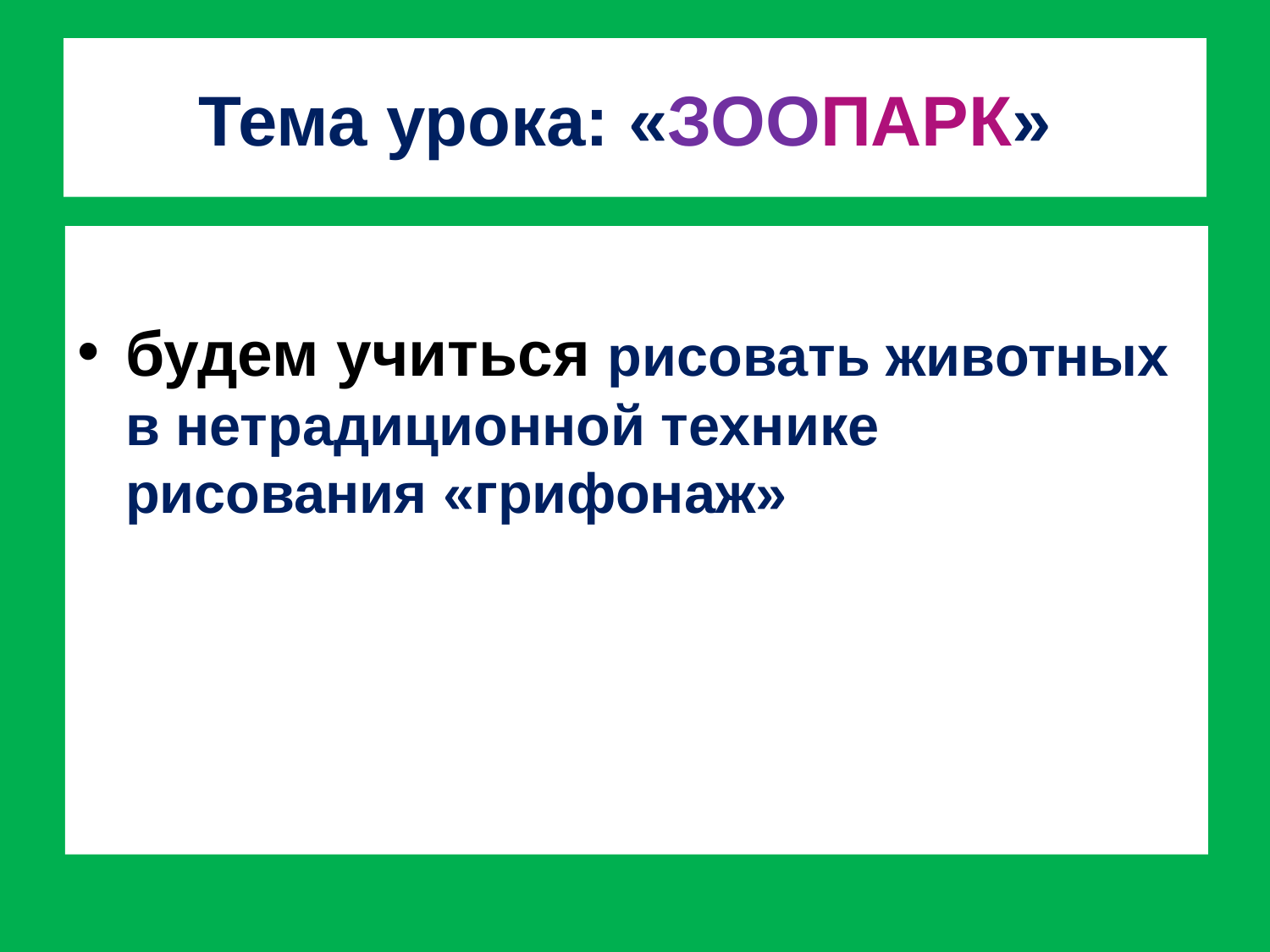

# Тема урока: «ЗООПАРК»

будем учиться рисовать животных в нетрадиционной технике рисования «грифонаж»